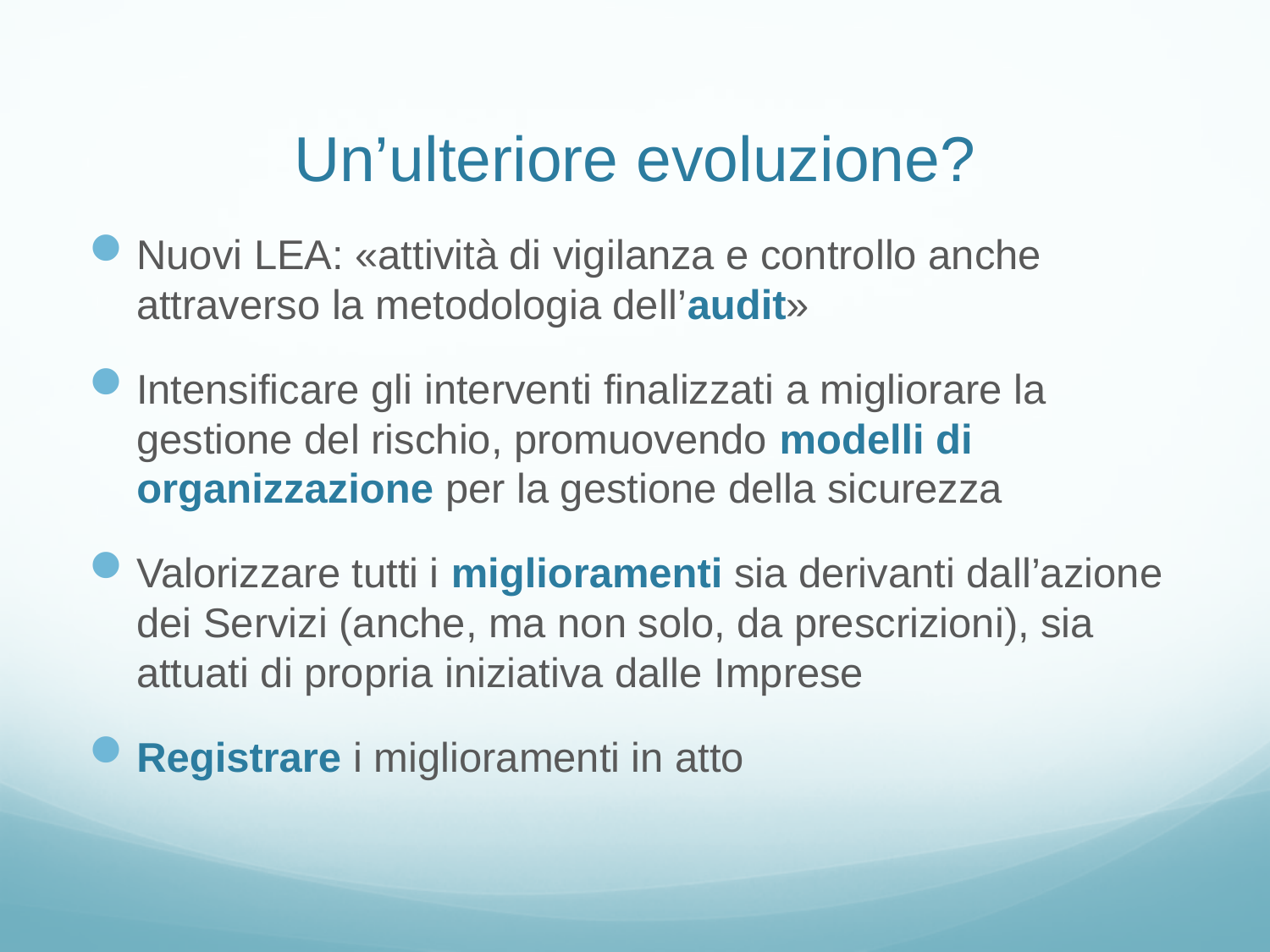

# Un’ulteriore evoluzione?
Nuovi LEA: «attività di vigilanza e controllo anche attraverso la metodologia dell’audit»
Intensificare gli interventi finalizzati a migliorare la gestione del rischio, promuovendo modelli di organizzazione per la gestione della sicurezza
Valorizzare tutti i miglioramenti sia derivanti dall’azione dei Servizi (anche, ma non solo, da prescrizioni), sia attuati di propria iniziativa dalle Imprese
Registrare i miglioramenti in atto